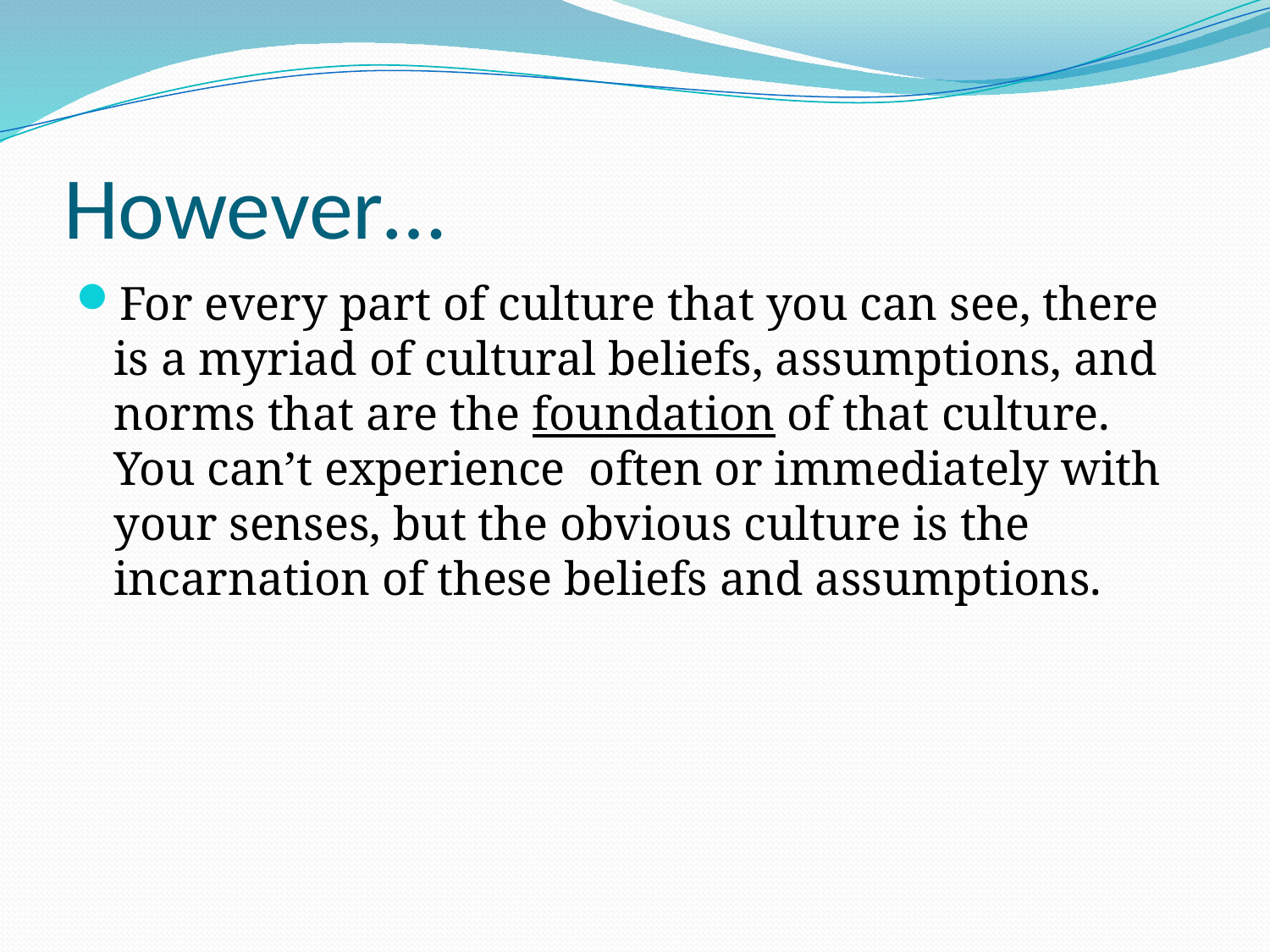

# However…
For every part of culture that you can see, there is a myriad of cultural beliefs, assumptions, and norms that are the foundation of that culture.  You can’t experience  often or immediately with your senses, but the obvious culture is the incarnation of these beliefs and assumptions.